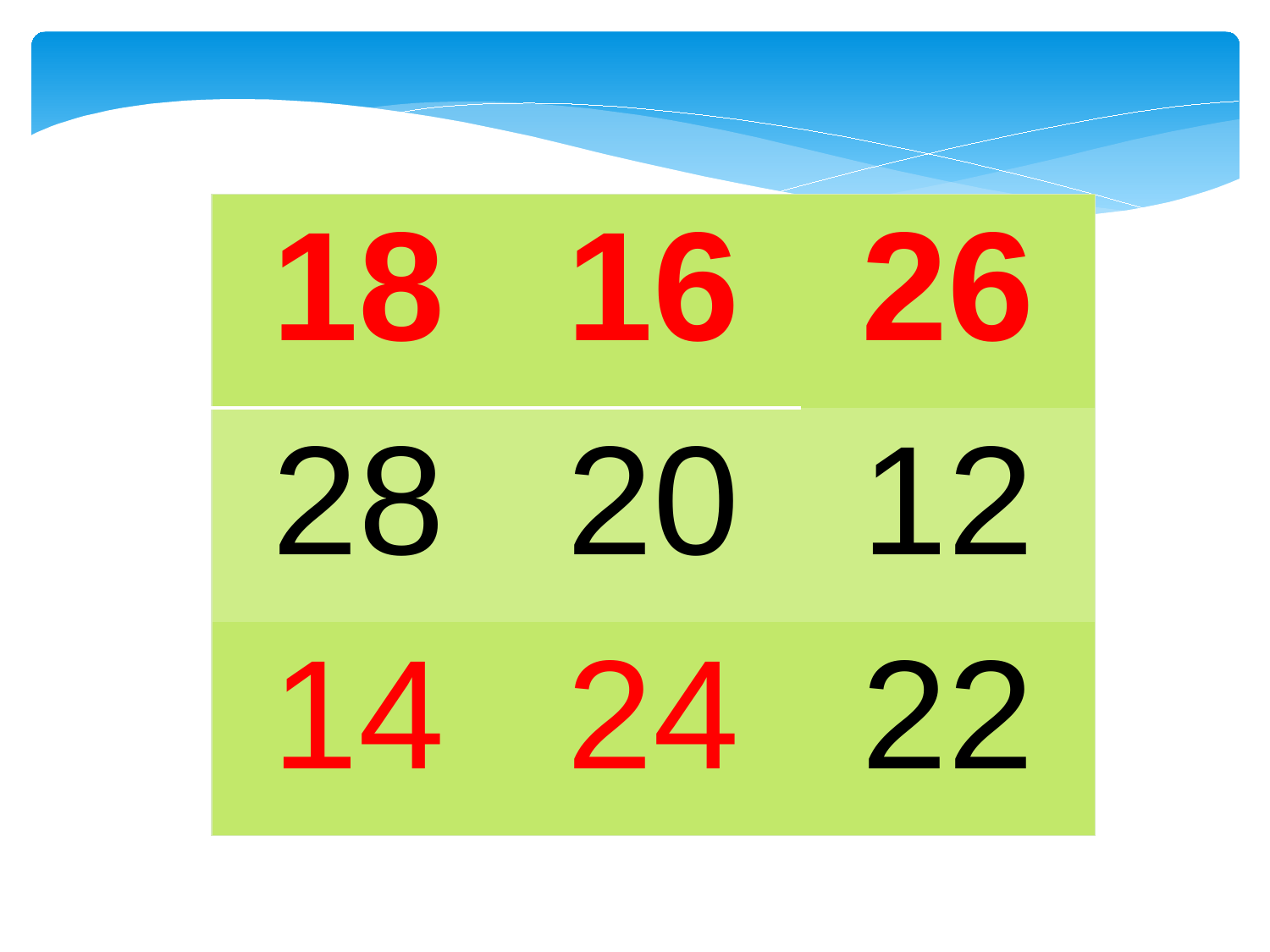

| 18 | 16 | 26 |
| --- | --- | --- |
| 28 | 20 | 12 |
| 14 | 24 | 22 |